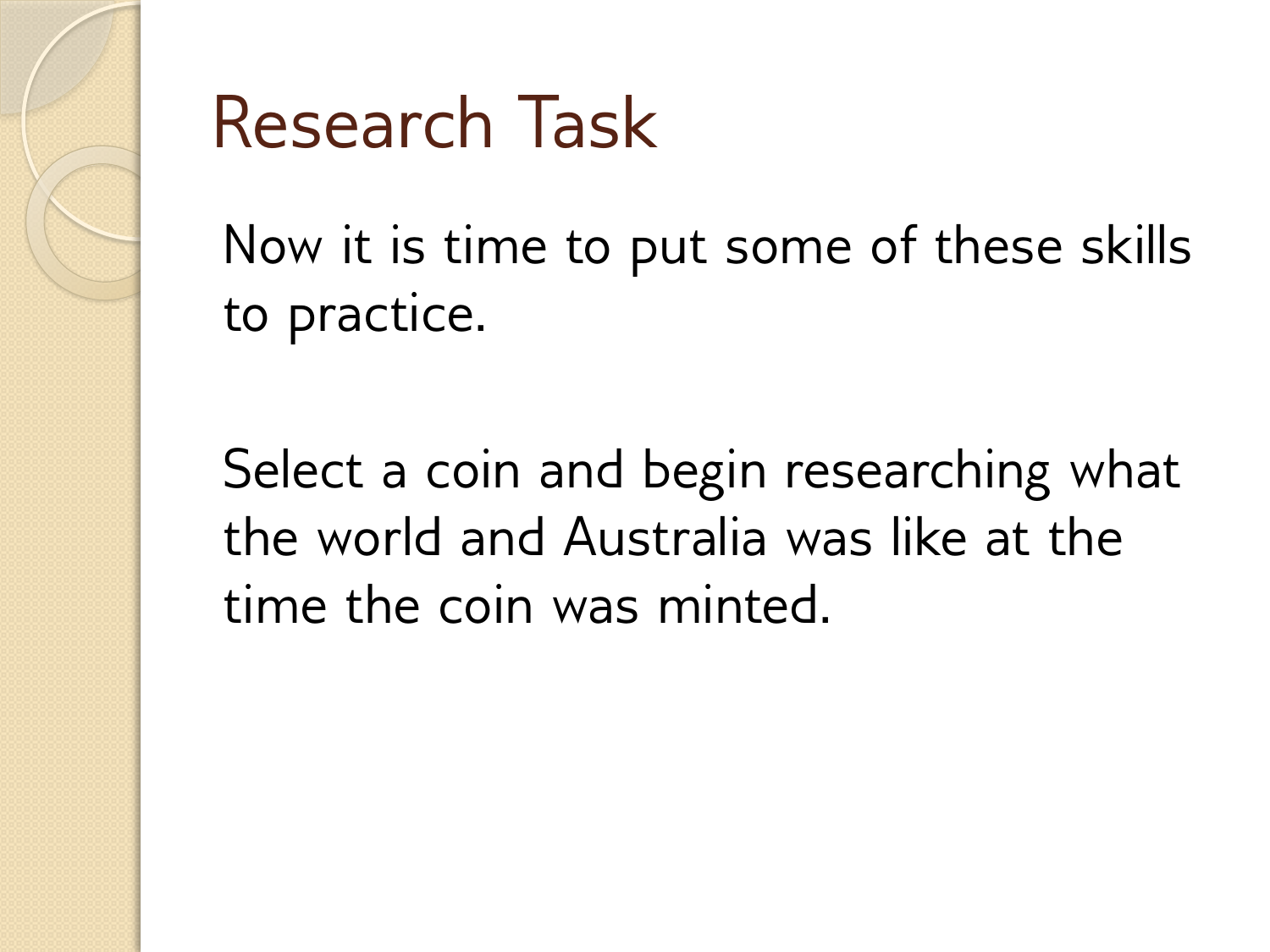

# Research Task
Now it is time to put some of these skills to practice.

Select a coin and begin researching what the world and Australia was like at the time the coin was minted.